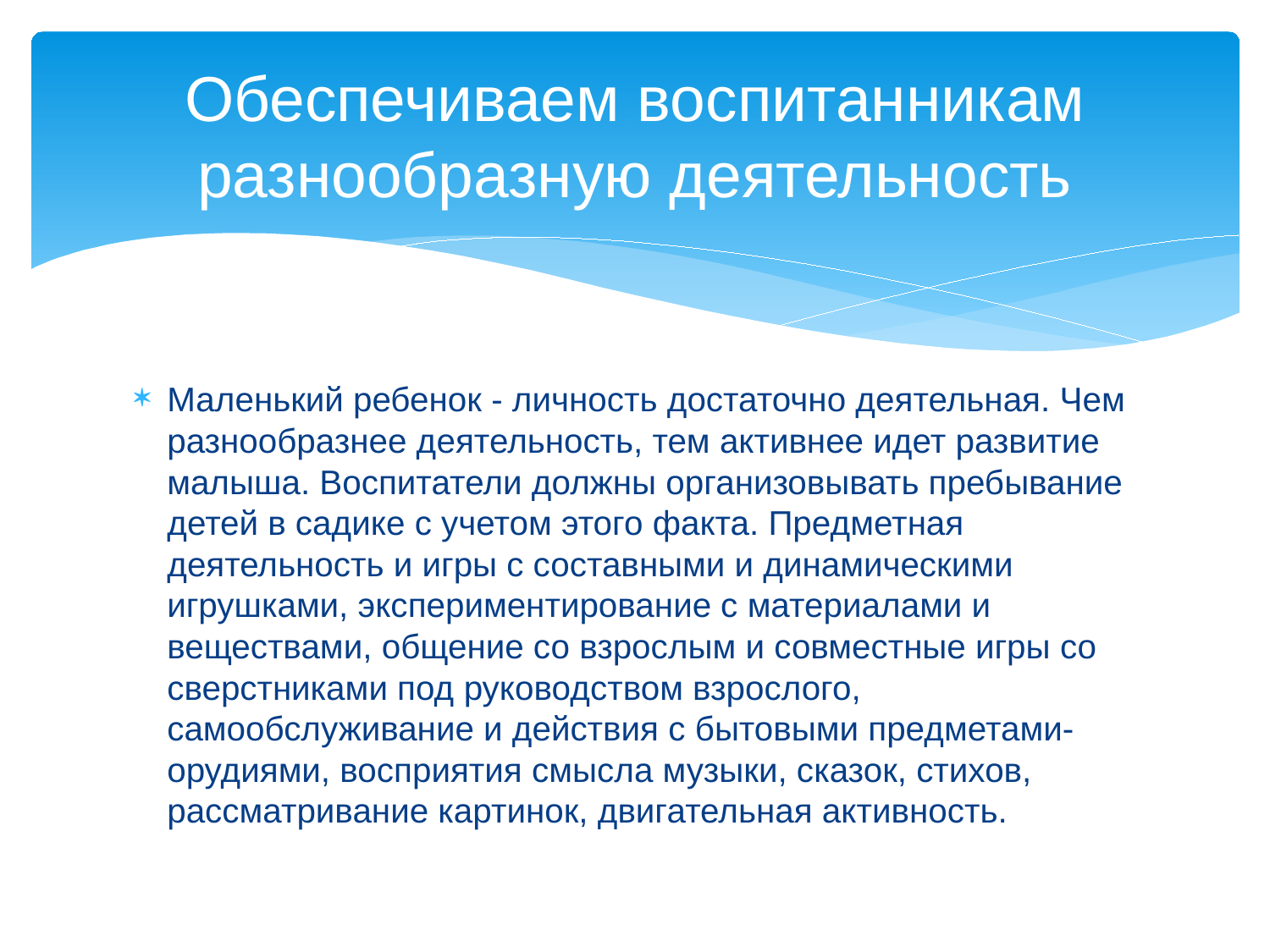

# Обеспечиваем воспитанникам разнообразную деятельность
Маленький ребенок - личность достаточно деятельная. Чем разнообразнее деятельность, тем активнее идет развитие малыша. Воспитатели должны организовывать пребывание детей в садике с учетом этого факта. Предметная деятельность и игры с составными и динамическими игрушками, экспериментирование с материалами и веществами, общение со взрослым и совместные игры со сверстниками под руководством взрослого, самообслуживание и действия с бытовыми предметами-орудиями, восприятия смысла музыки, сказок, стихов, рассматривание картинок, двигательная активность.